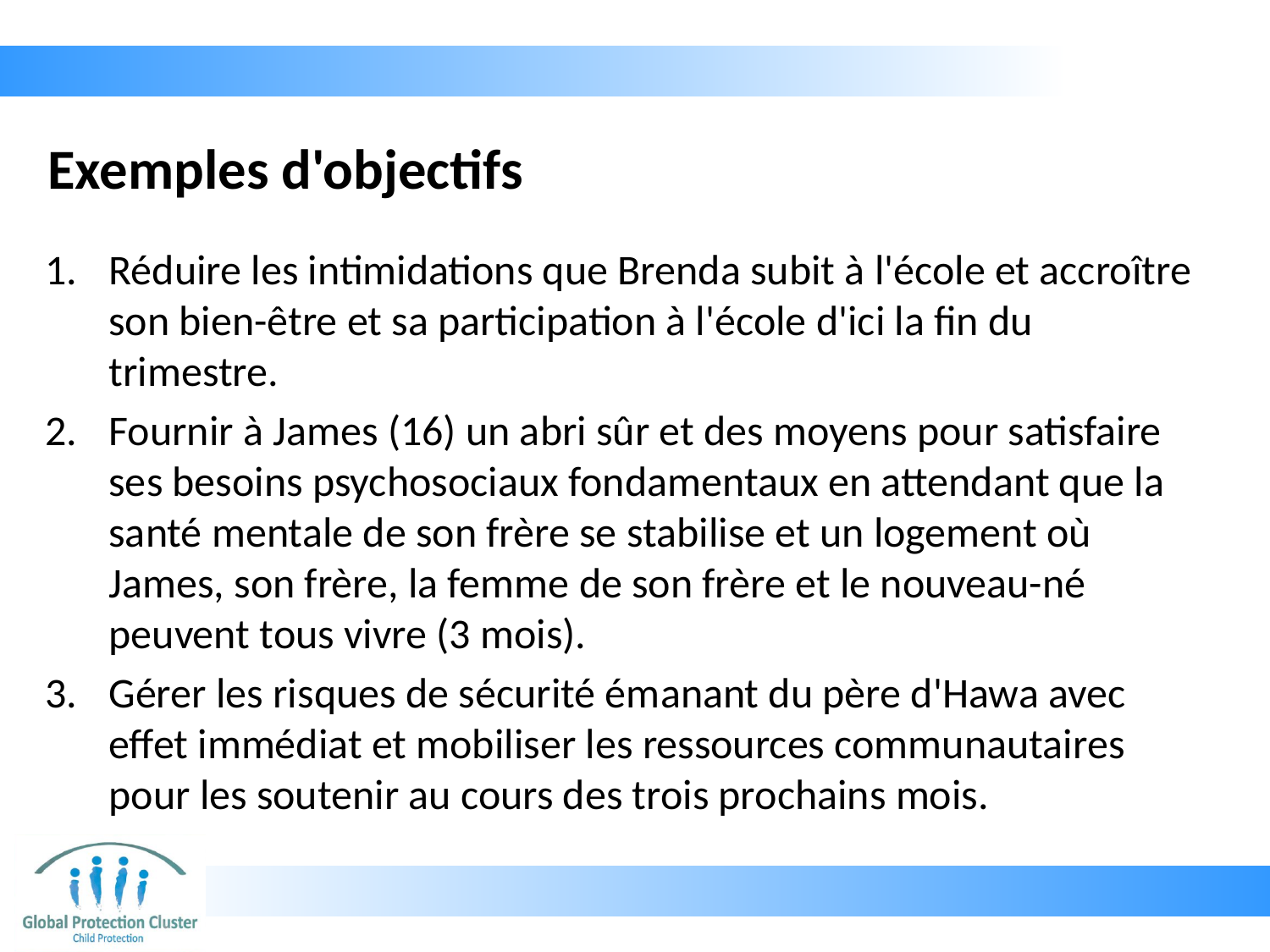

# Exemples d'objectifs
Réduire les intimidations que Brenda subit à l'école et accroître son bien-être et sa participation à l'école d'ici la fin du trimestre.
Fournir à James (16) un abri sûr et des moyens pour satisfaire ses besoins psychosociaux fondamentaux en attendant que la santé mentale de son frère se stabilise et un logement où James, son frère, la femme de son frère et le nouveau-né peuvent tous vivre (3 mois).
Gérer les risques de sécurité émanant du père d'Hawa avec effet immédiat et mobiliser les ressources communautaires pour les soutenir au cours des trois prochains mois.